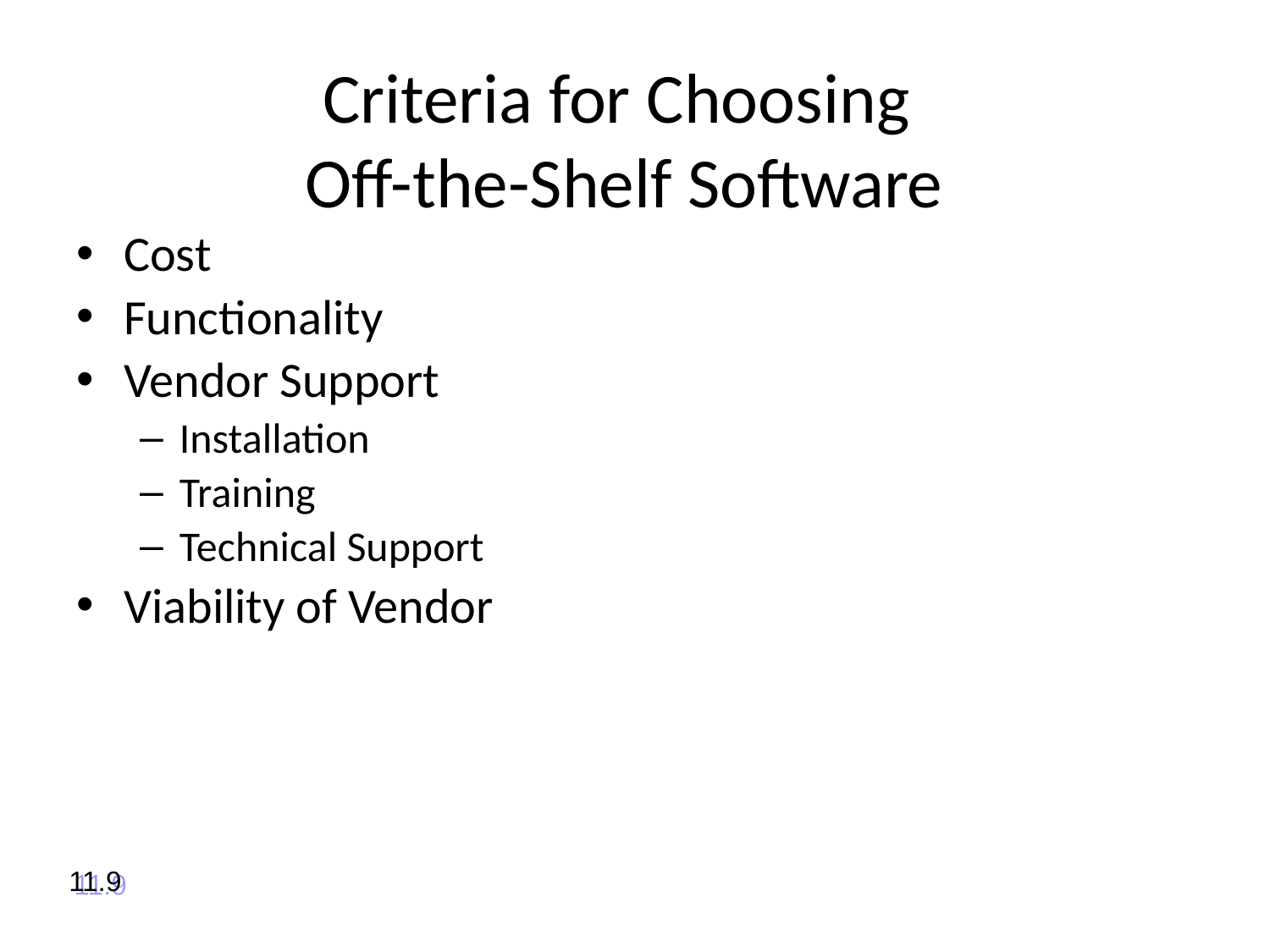

# Criteria for Choosing Off-the-Shelf Software
Cost
Functionality
Vendor Support
Installation
Training
Technical Support
Viability of Vendor

11.9